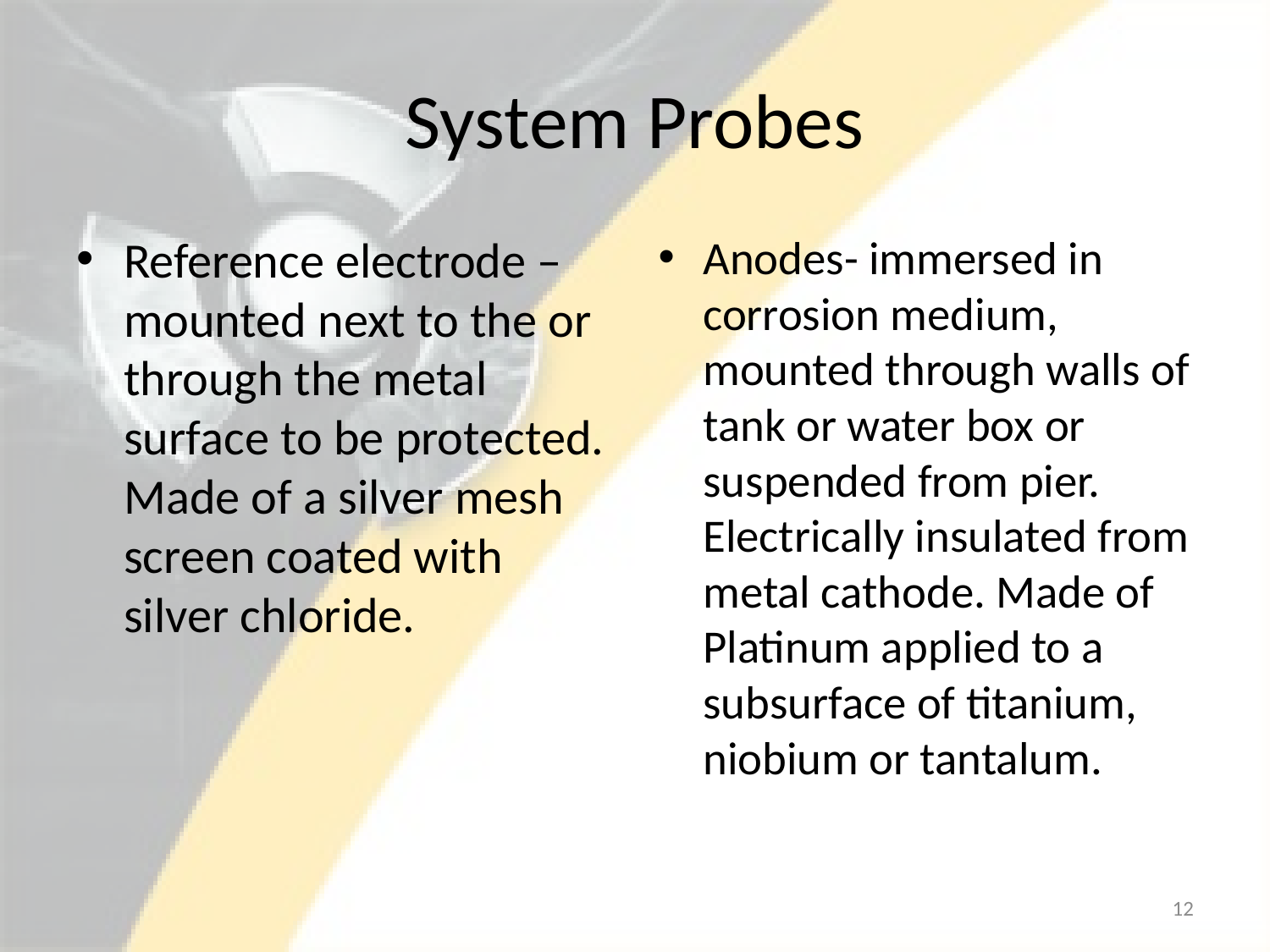

# System Probes
Reference electrode – mounted next to the or through the metal surface to be protected. Made of a silver mesh screen coated with silver chloride.
Anodes- immersed in corrosion medium, mounted through walls of tank or water box or suspended from pier. Electrically insulated from metal cathode. Made of Platinum applied to a subsurface of titanium, niobium or tantalum.
12